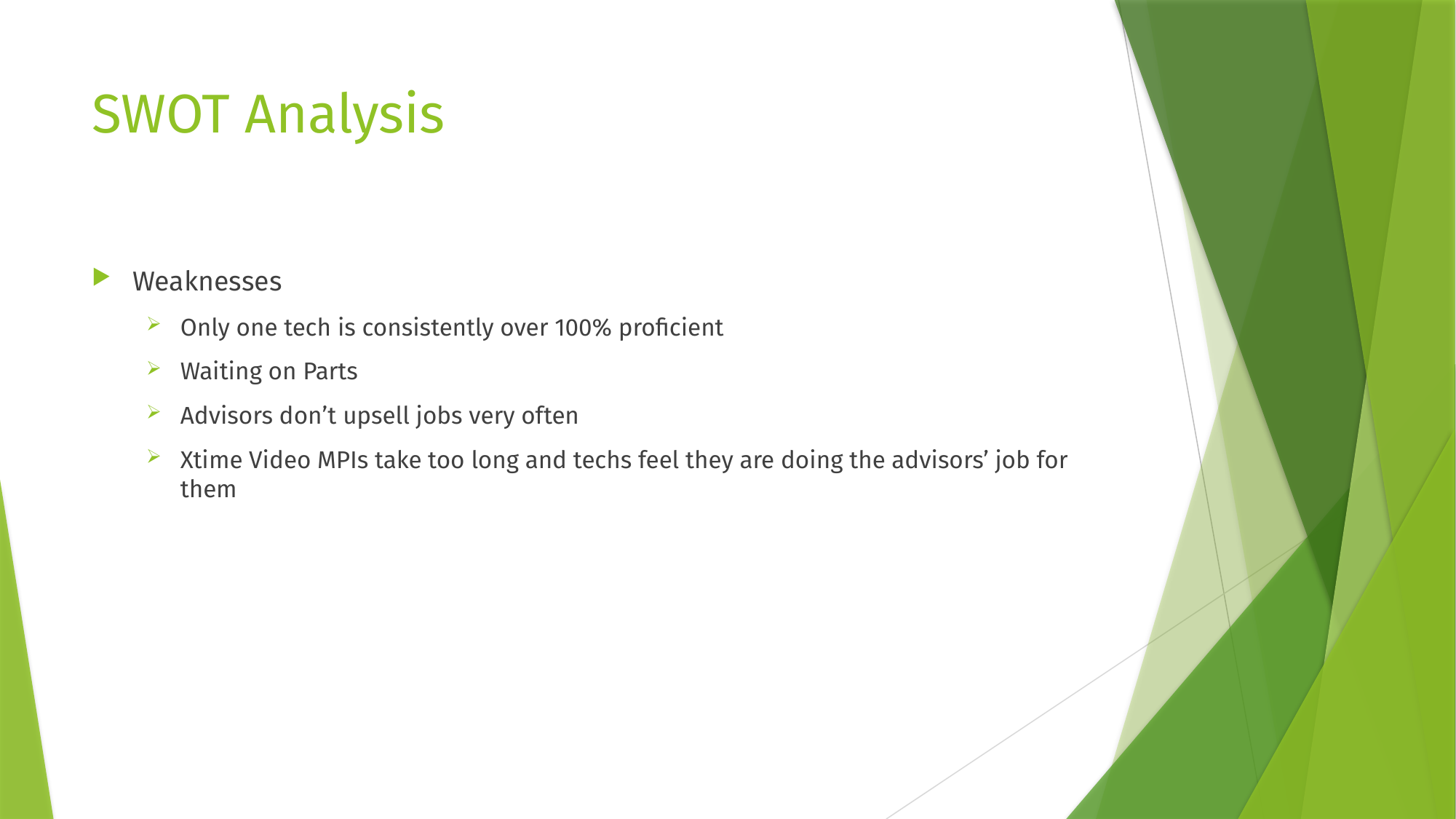

# SWOT Analysis
Weaknesses
Only one tech is consistently over 100% proficient
Waiting on Parts
Advisors don’t upsell jobs very often
Xtime Video MPIs take too long and techs feel they are doing the advisors’ job for them